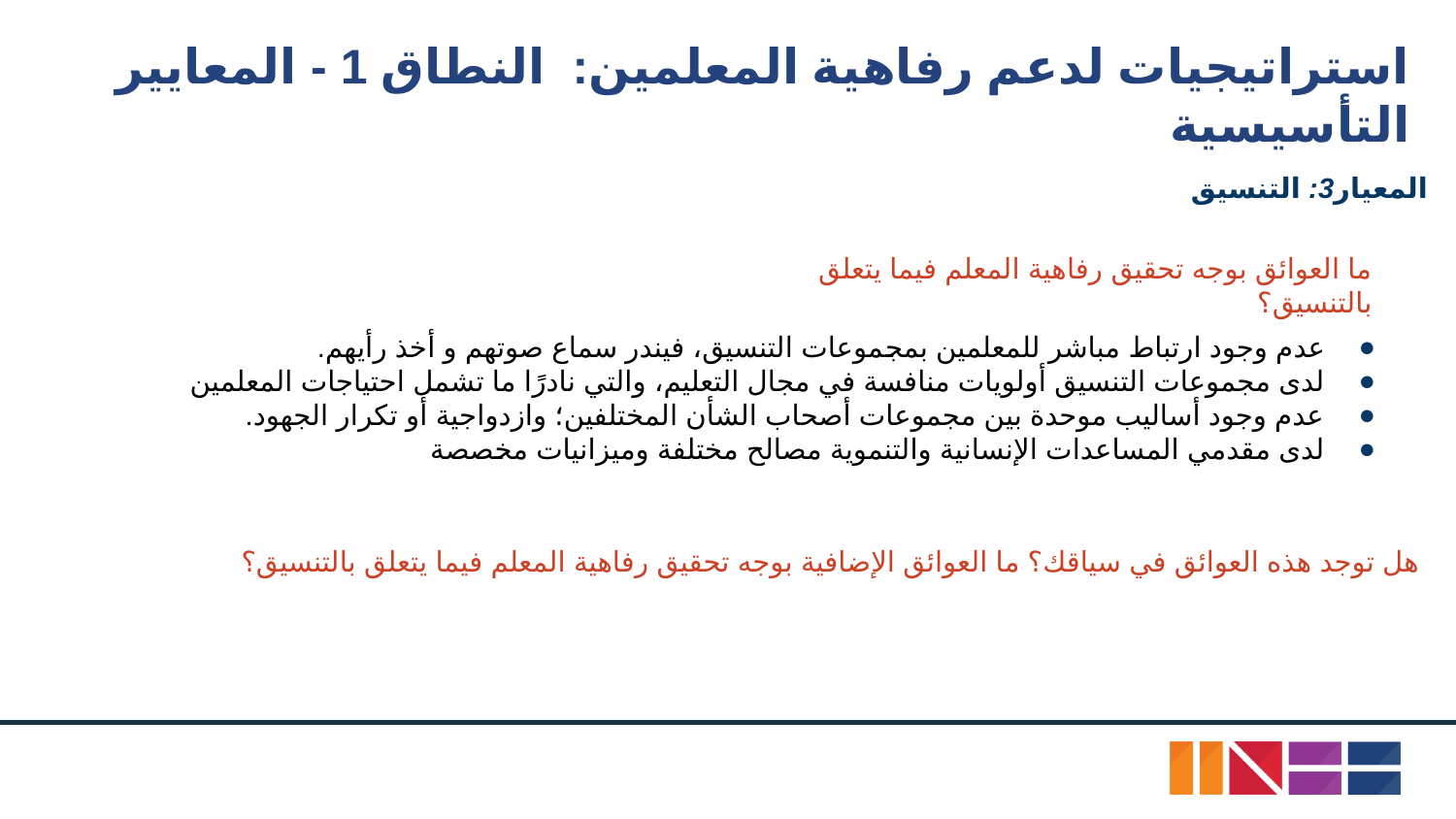

# استراتيجيات لدعم رفاهية المعلمين:  النطاق 1 - المعايير التأسيسية
المعيار3: التنسيق
ما العوائق بوجه تحقيق رفاهية المعلم فيما يتعلق بالتنسيق؟
عدم وجود ارتباط مباشر للمعلمين بمجموعات التنسيق، فيندر سماع صوتهم و أخذ رأيهم.
لدى مجموعات التنسيق أولويات منافسة في مجال التعليم، والتي نادرًا ما تشمل احتياجات المعلمين
عدم وجود أساليب موحدة بين مجموعات أصحاب الشأن المختلفين؛ وازدواجية أو تكرار الجهود.
لدى مقدمي المساعدات الإنسانية والتنموية مصالح مختلفة وميزانيات مخصصة
المصدر: اوكسفام
هل توجد هذه العوائق في سياقك؟ ما العوائق الإضافية بوجه تحقيق رفاهية المعلم فيما يتعلق بالتنسيق؟